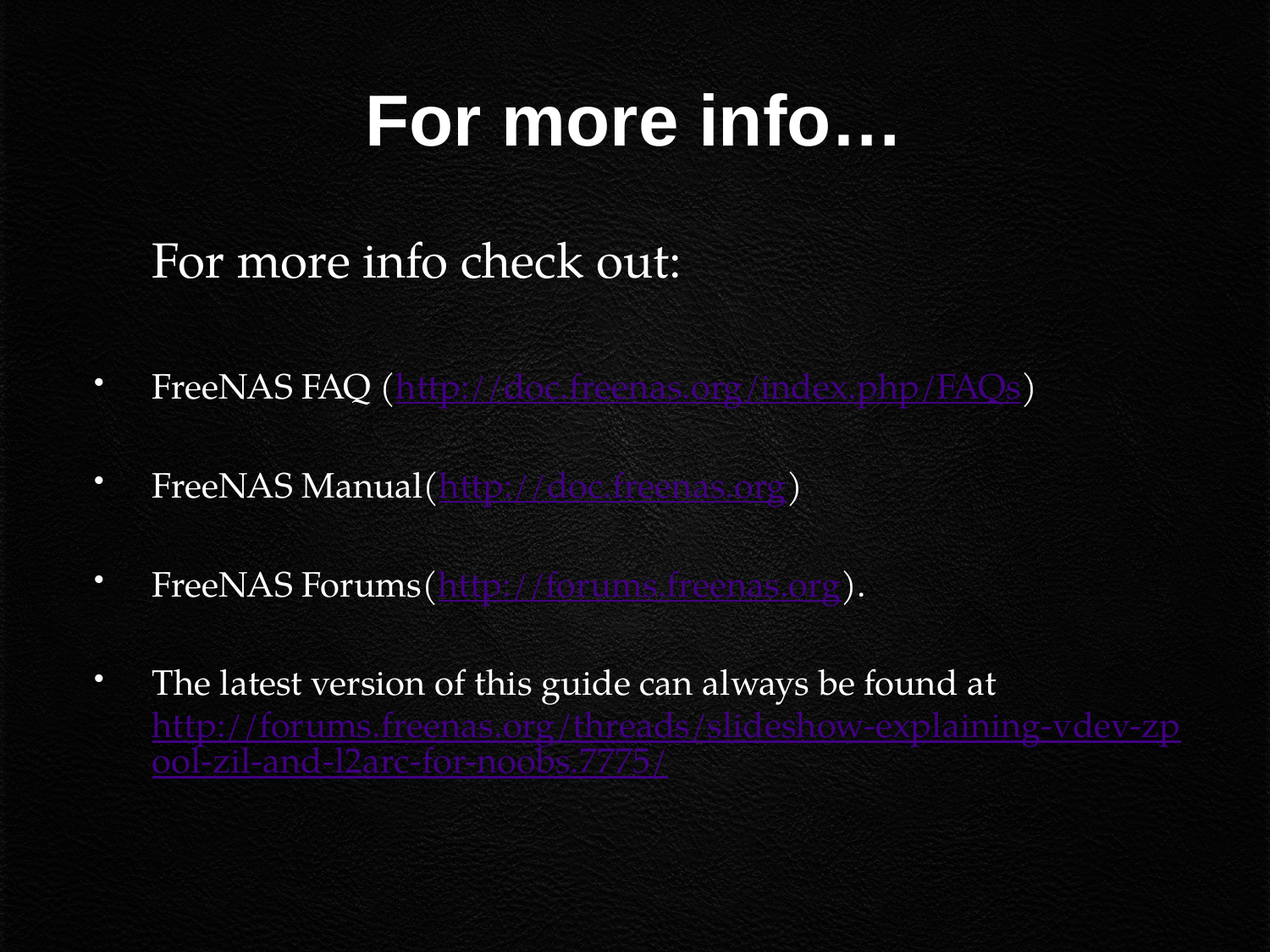

# For more info…
	For more info check out:

FreeNAS FAQ (http://doc.freenas.org/index.php/FAQs)

FreeNAS Manual(http://doc.freenas.org)

FreeNAS Forums(http://forums.freenas.org).

The latest version of this guide can always be found at http://forums.freenas.org/threads/slideshow-explaining-vdev-zpool-zil-and-l2arc-for-noobs.7775/